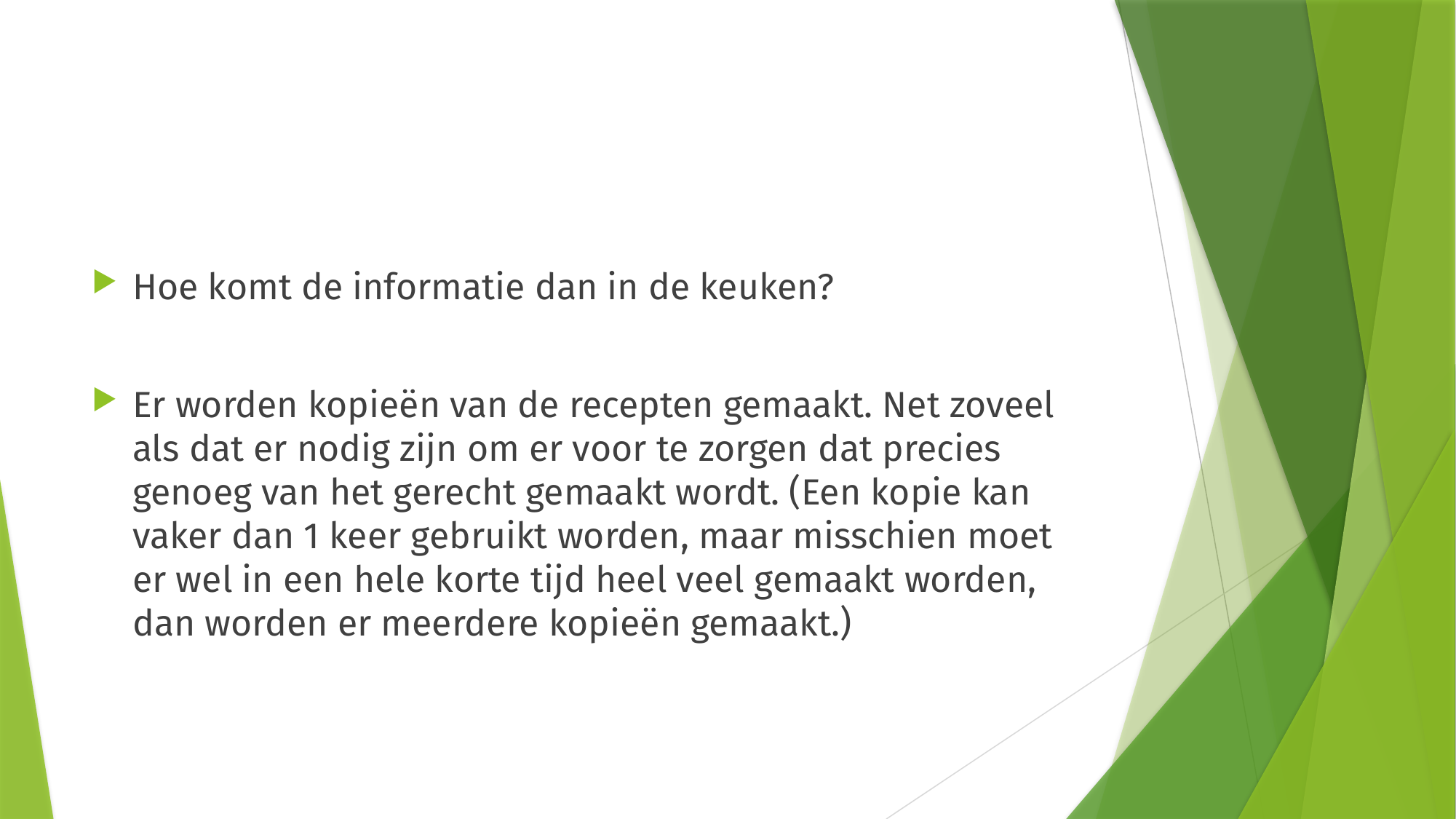

#
Hoe komt de informatie dan in de keuken?

Er worden kopieën van de recepten gemaakt. Net zoveel als dat er nodig zijn om er voor te zorgen dat precies genoeg van het gerecht gemaakt wordt. (Een kopie kan vaker dan 1 keer gebruikt worden, maar misschien moet er wel in een hele korte tijd heel veel gemaakt worden, dan worden er meerdere kopieën gemaakt.)